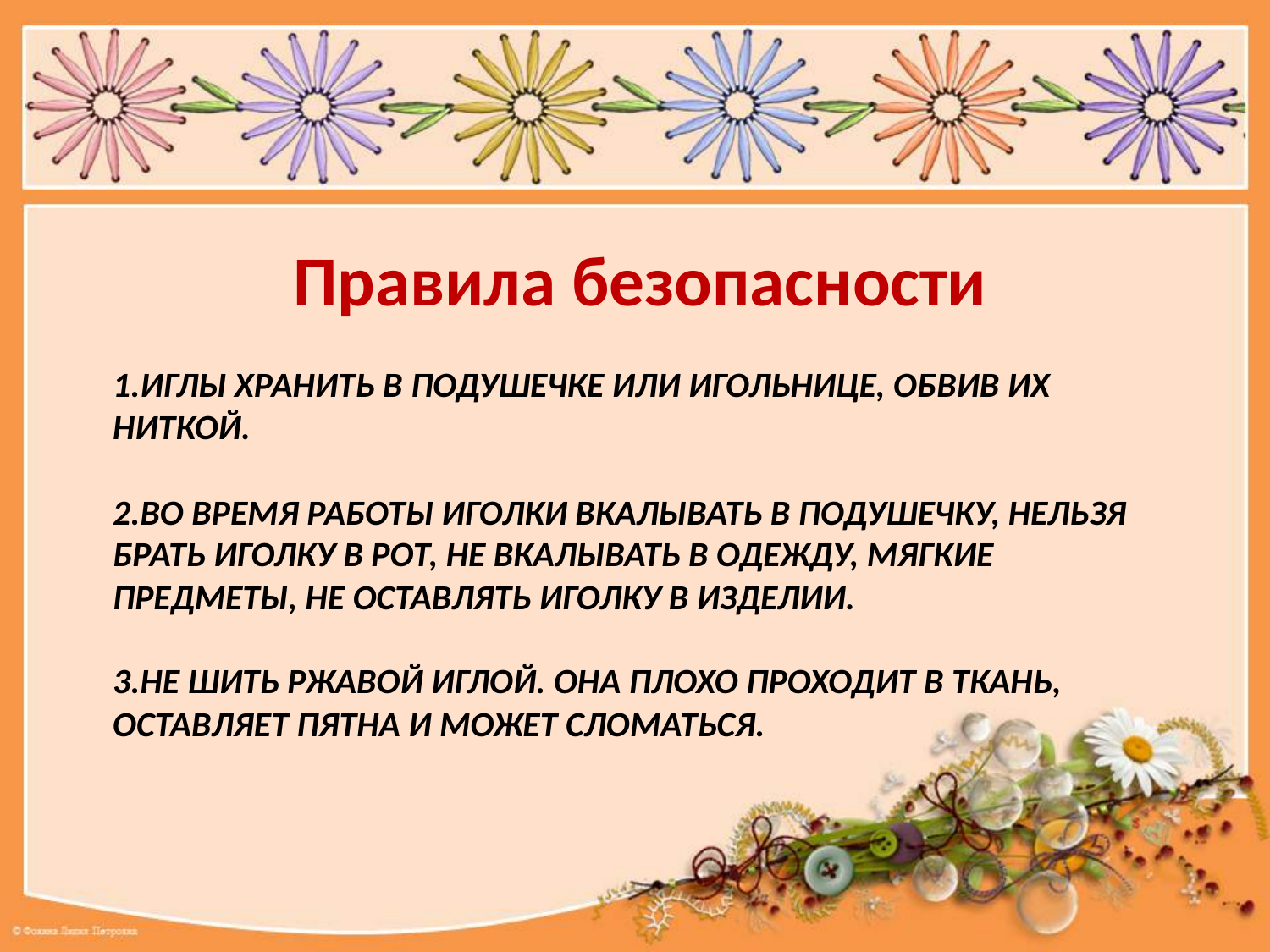

Правила безопасности
# 1.Иглы хранить в подушечке или игольнице, обвив их ниткой. 2.Во время работы иголки вкалывать в подушечку, нельзя брать иголку в рот, не вкалывать в одежду, мягкие предметы, не оставлять иголку в изделии. 3.Не шить ржавой иглой. Она плохо проходит в ткань, оставляет пятна и может сломаться.